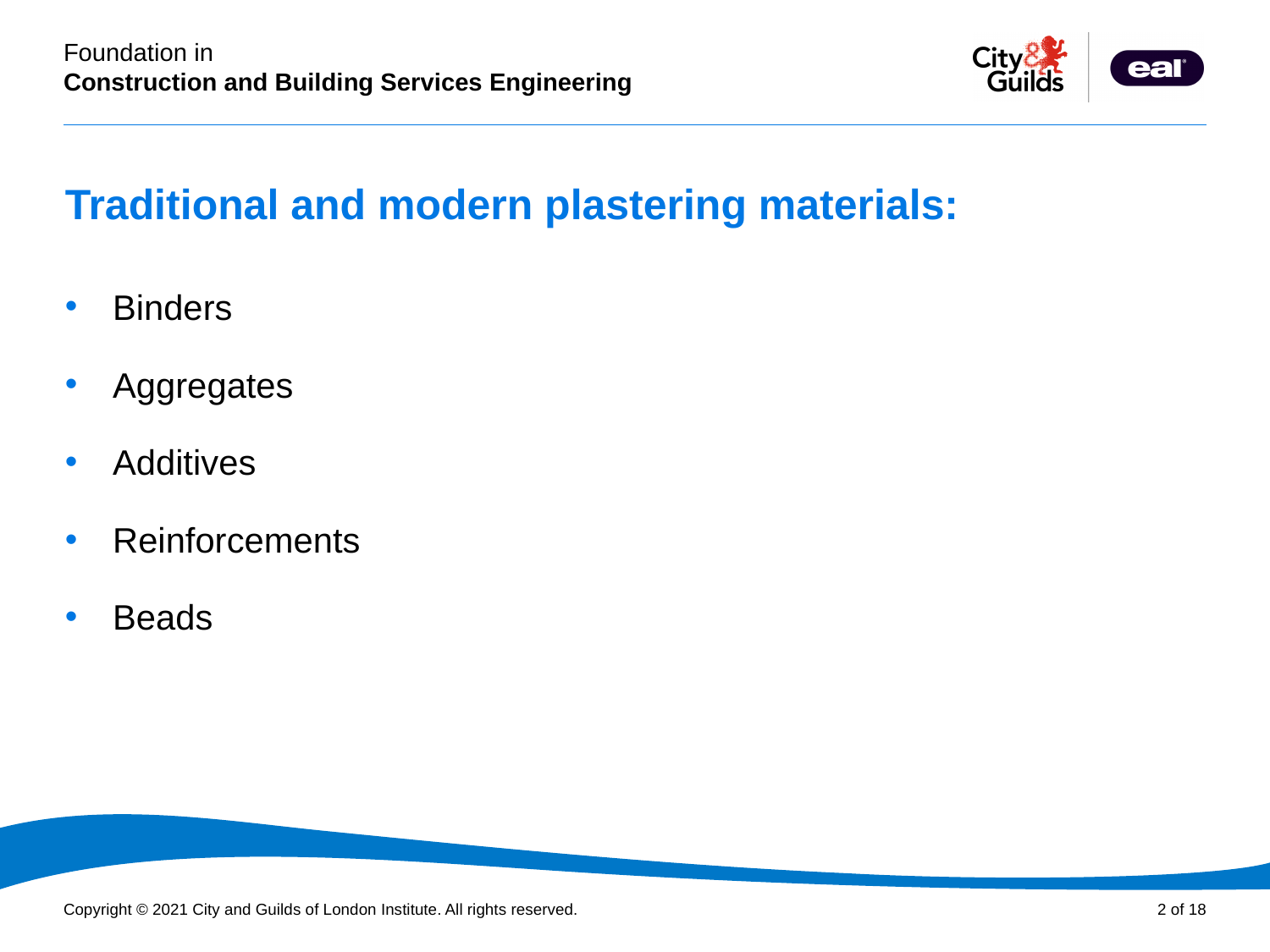

# Traditional and modern plastering materials:

Binders
Aggregates
Additives
Reinforcements
Beads